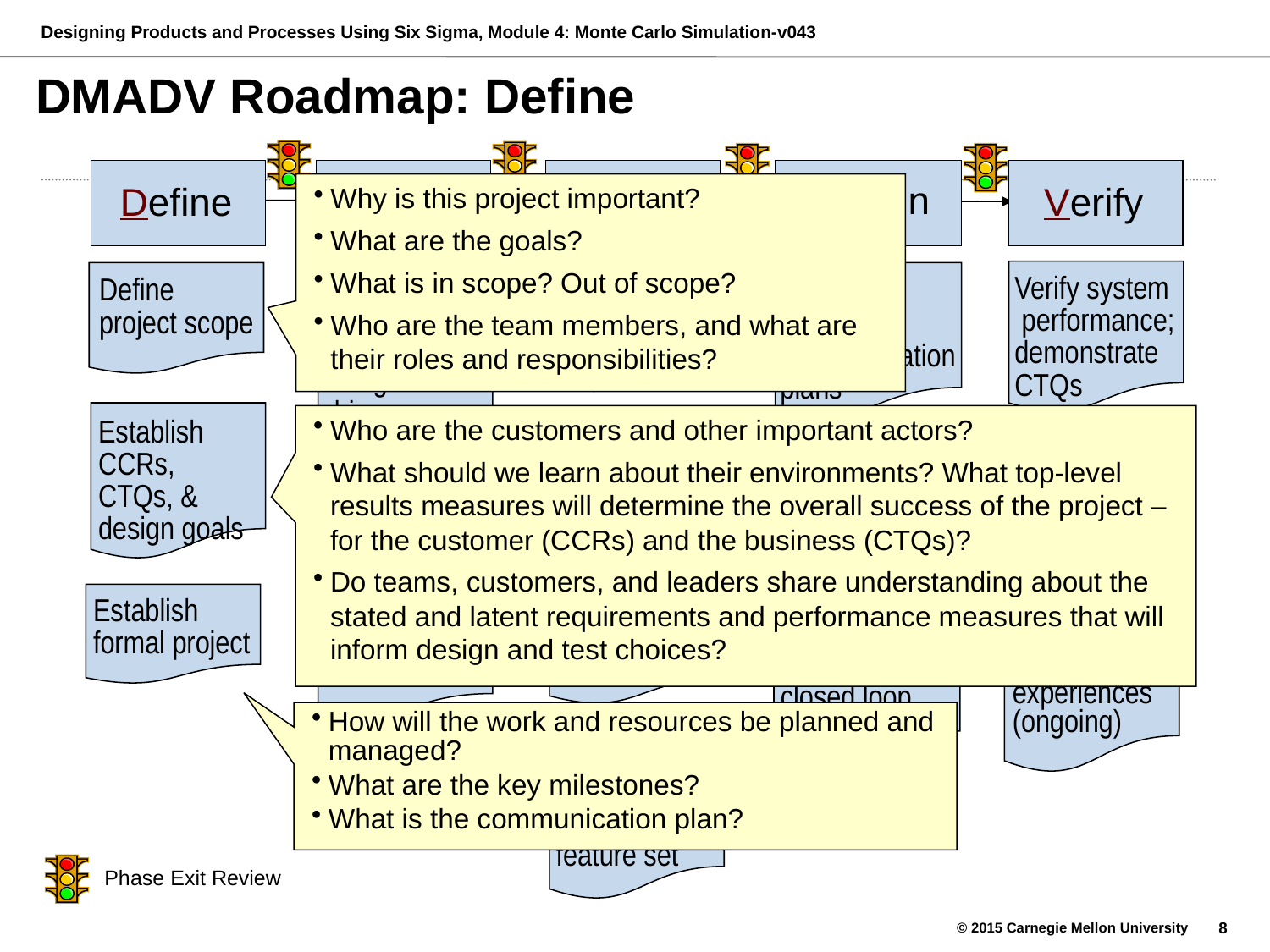

# DMADV Roadmap: Define

Design
Define
Measure
Analyze
Verify
Why is this project important?
What are the goals?
What is in scope? Out of scope?
Who are the team members, and what are their roles and responsibilities?

CTQ flowdown:
ID potential
design drivers
Verify system  performance;
demonstrate CTQs

Define project scope

Explore data; model design dynamics

Match
design & implementation plans

Establish CCRs, CTQs, & design goals
Who are the customers and other important actors?
What should we learn about their environments? What top-level results measures will determine the overall success of the project – for the customer (CCRs) and the business (CTQs)?
Do teams, customers, and leaders share understanding about the stated and latent requirements and performance measures that will inform design and test choices?

Focus on significant design drivers

Reduce
design & integration risk
Deliver new design

Gather & qualify data

Innovate
design
alternatives
Establish formal project

Monitor & learn from users’ experiences (ongoing)
Specify
performance
bounds

Deliver features using closed loop control

How will the work and resources be planned and managed?
What are the key milestones?
What is the communication plan?

Select best
architecture,
design, &
feature set

Summarize & baseline data

Phase Exit Review